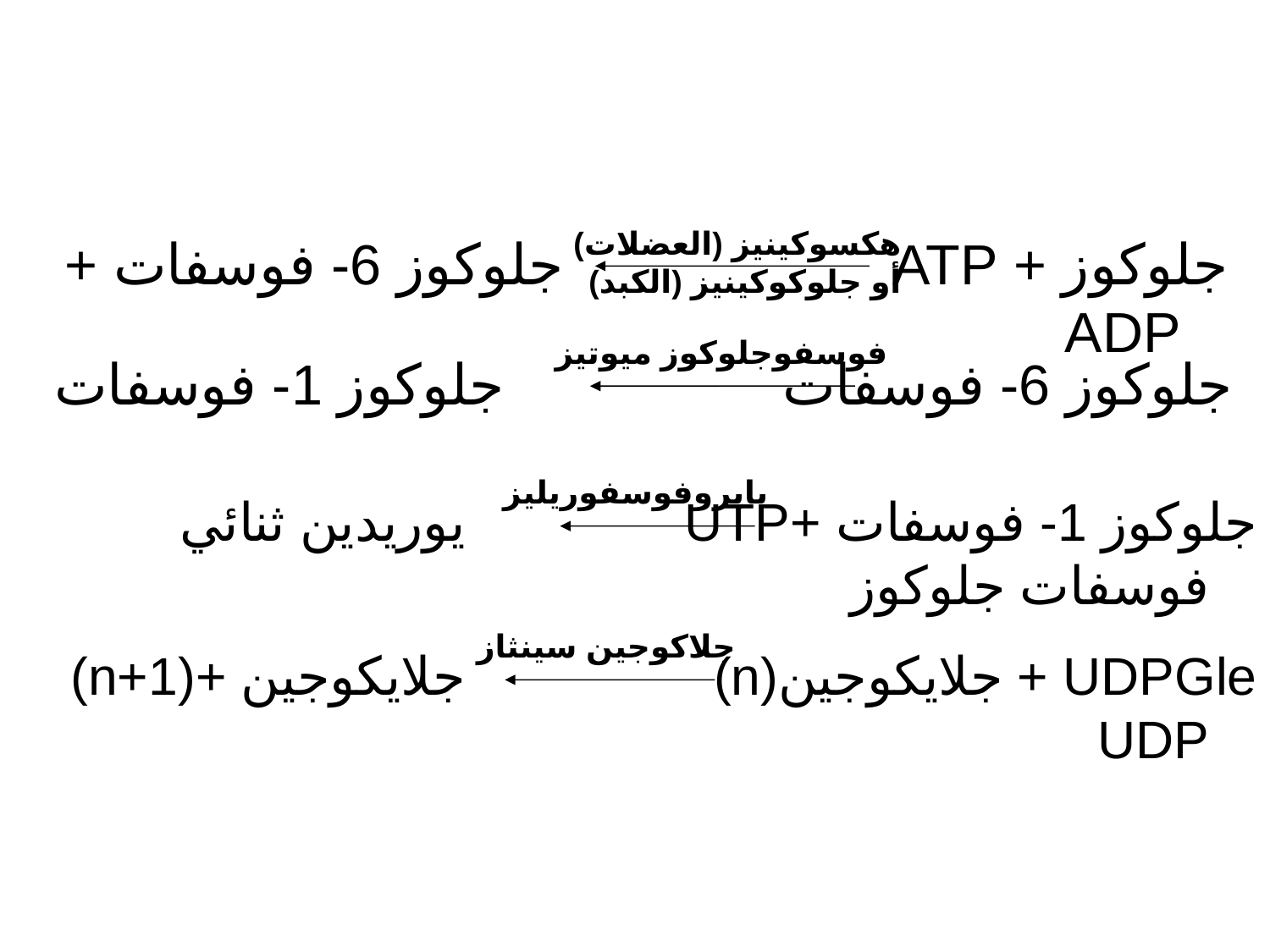

هكسوكينيز (العضلات)
أو جلوكوكينيز (الكبد)
جلوكوز + ATP                     جلوكوز 6- فوسفات + ADP

فوسفوجلوكوز ميوتيز
جلوكوز 6- فوسفات 		           جلوكوز 1- فوسفات

بايروفوسفوريليز
جلوكوز 1- فوسفات +UTP               يوريدين ثنائي فوسفات جلوكوز

جلاكوجين سينثاز
UDPGle + جلايكوجين(n)                 جلايكوجين +(n+1) UDP